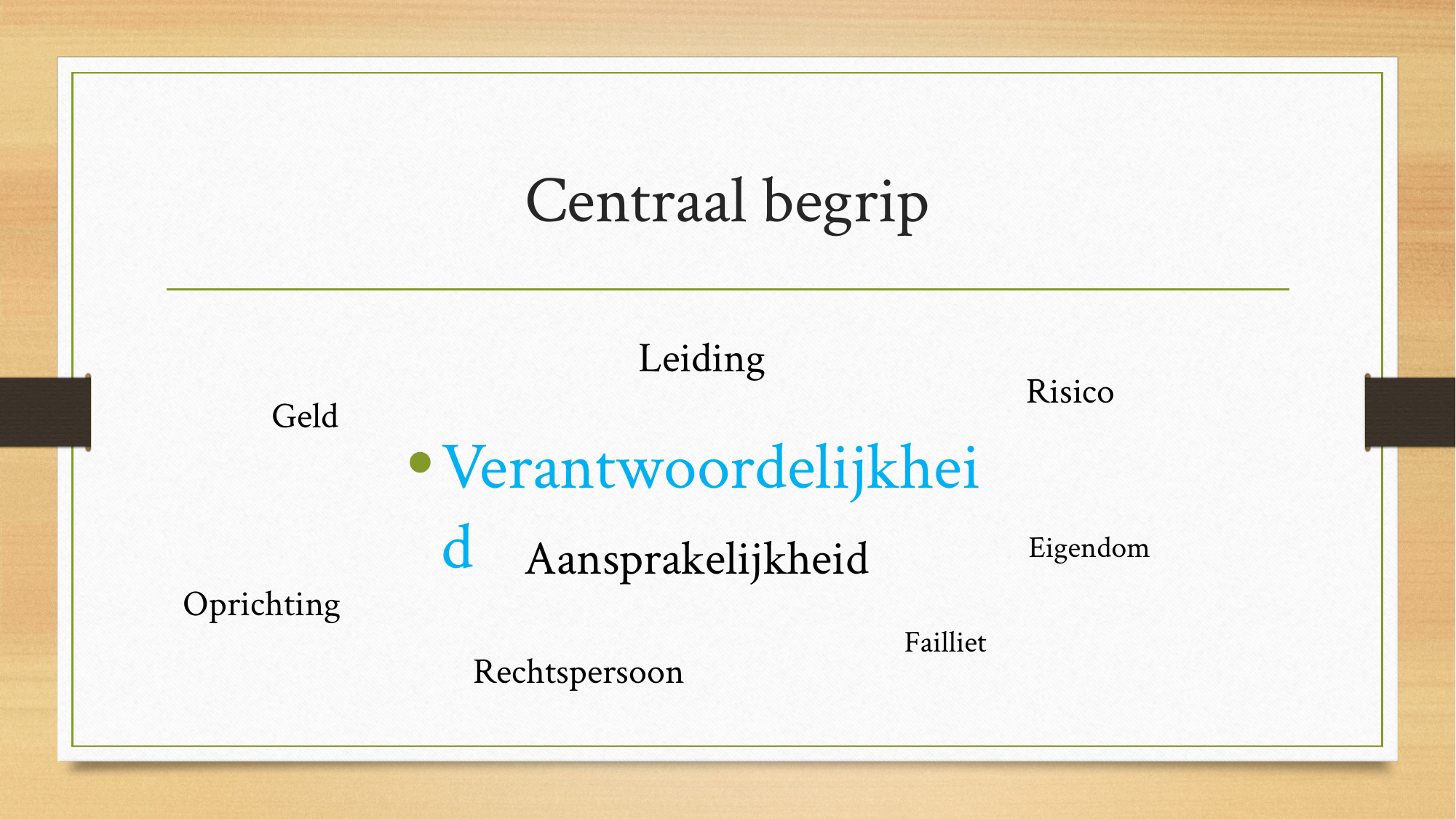

# Centraal begrip
Leiding
Risico
Geld
Verantwoordelijkheid
Aansprakelijkheid
Eigendom
Oprichting
Failliet
Rechtspersoon